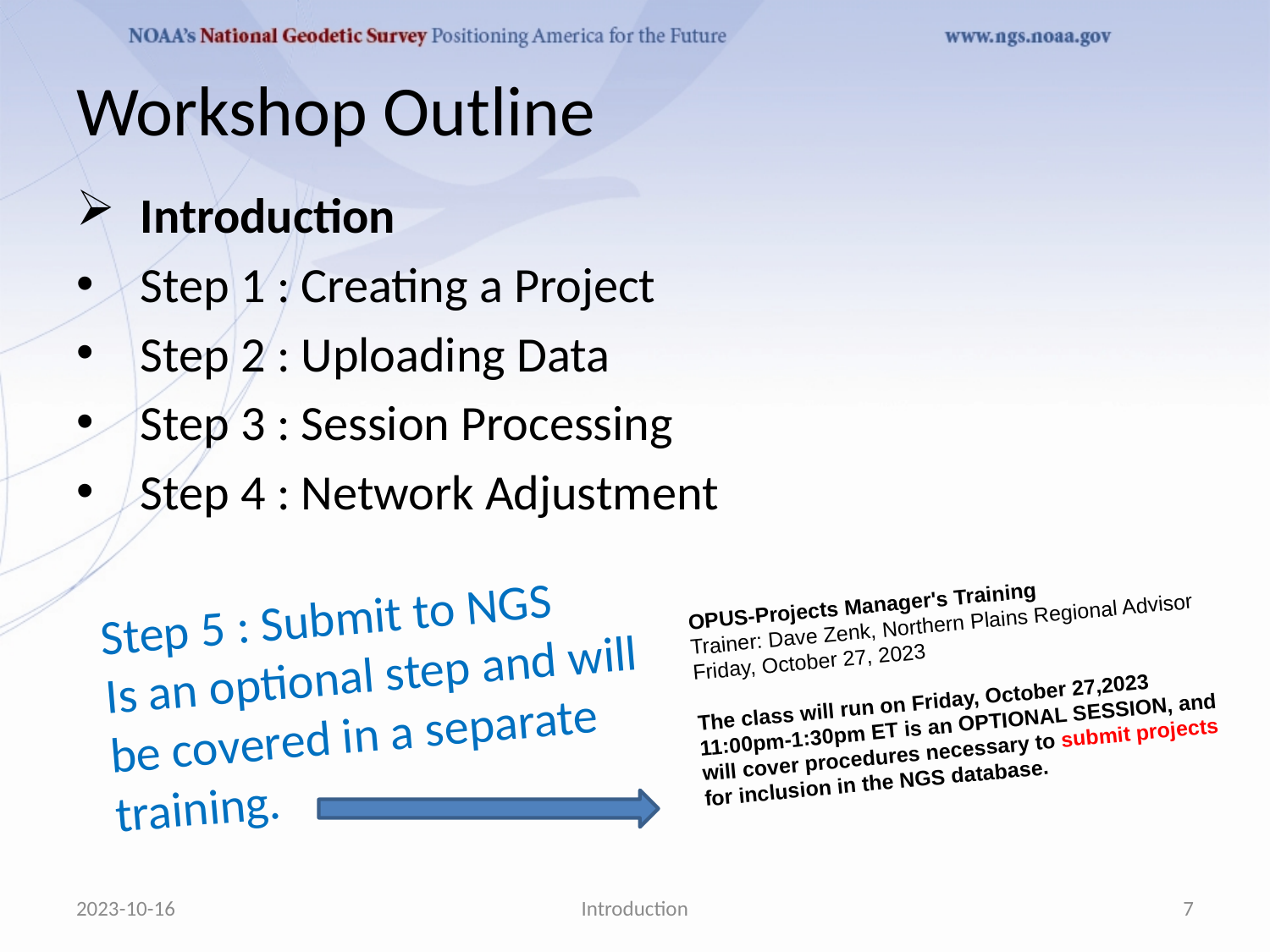

# Workshop Outline
Introduction
Step 1 : Creating a Project
Step 2 : Uploading Data
Step 3 : Session Processing
Step 4 : Network Adjustment
Step 5 : Submit to NGS
Is an optional step and will be covered in a separate training.
OPUS-Projects Manager's Training
Trainer: Dave Zenk, Northern Plains Regional Advisor
Friday, October 27, 2023

The class will run on Friday, October 27,2023 11:00pm-1:30pm ET is an OPTIONAL SESSION, and will cover procedures necessary to submit projects for inclusion in the NGS database.

2023-10-16
Introduction
7